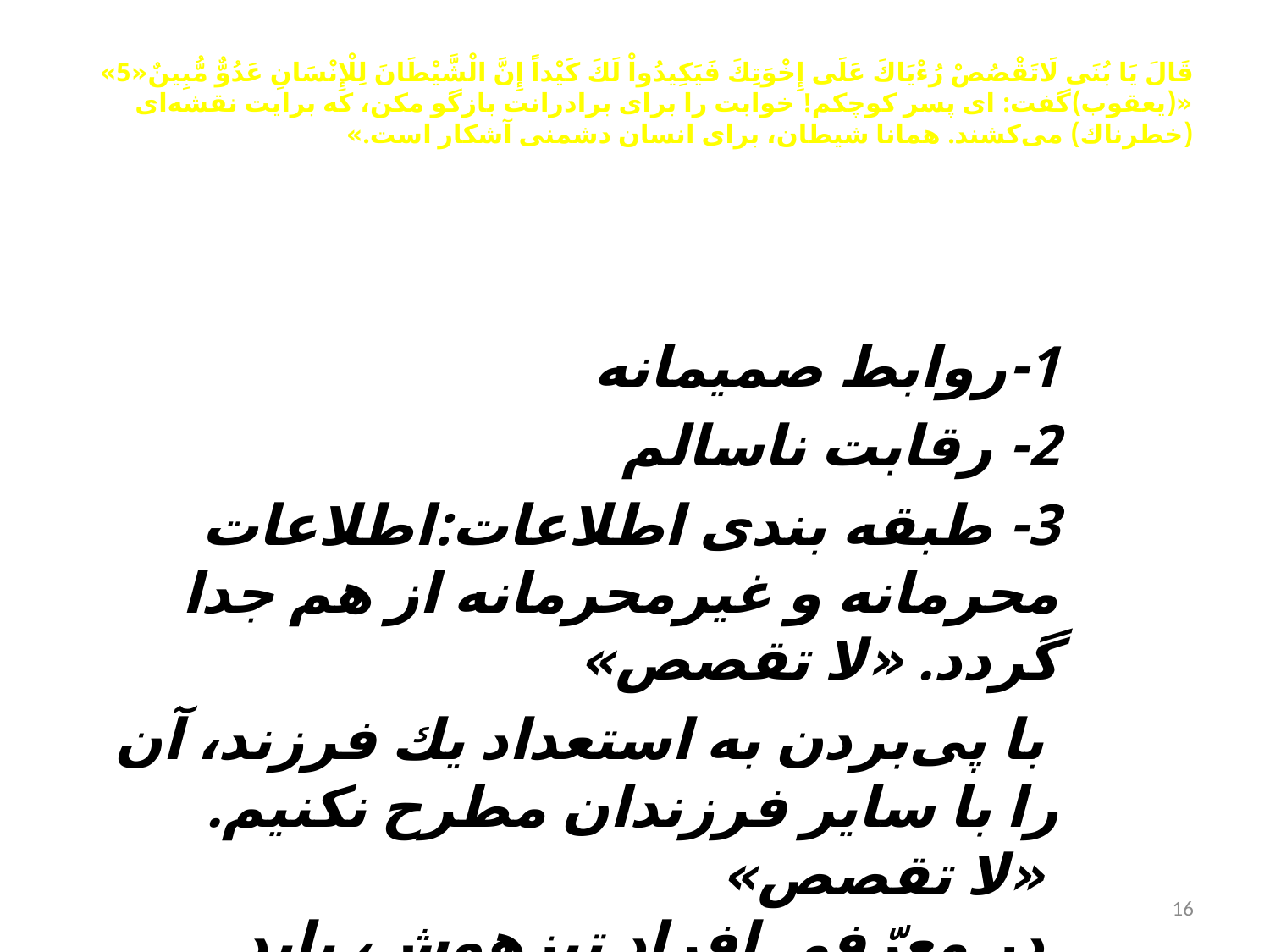

# قَالَ یَا بُنَی لَاتَقْصُصْ رُءْیَاكَ عَلَی‌ إِخْوَتِكَ فَیَكِیدُواْ لَكَ كَیْداً إِنَّ الْشَّیْطَانَ لِلْإِنْسَانِ عَدُوٌّ مُّبِینٌ«5» «(یعقوب)گفت: ای پسر كوچكم! خوابت را برای برادرانت بازگو مكن، كه برایت نقشه‌ای (خطرناك) می‌كشند. همانا شیطان، برای انسان دشمنی آشكار است.»
1-روابط صمیمانه
2- رقابت ناسالم
3- طبقه بندی اطلاعات:اطلاعات محرمانه و غیرمحرمانه از هم جدا گردد. «لا تقصص»
 با پی‌بردن به استعداد یك فرزند، آن را با سایر فرزندان مطرح نكنیم.
 «لا تقصص»
 در معرّفی افراد تیزهوش، باید احتیاط كرد.
4- پیشگیری، بهتر از درمان
پیشگیری از تحریك حسادت

16